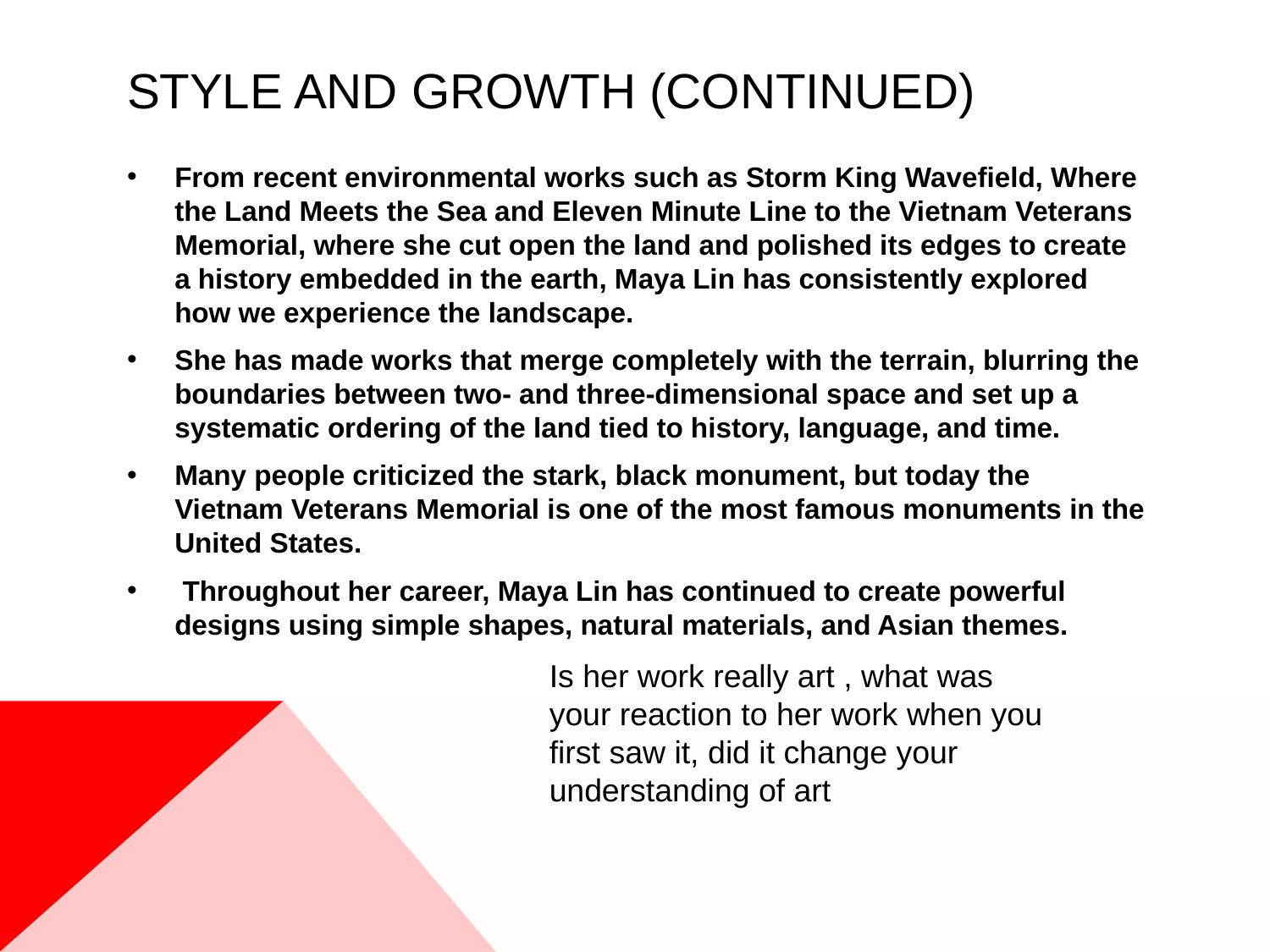

# Style and growth (continued)
From recent environmental works such as Storm King Wavefield, Where the Land Meets the Sea and Eleven Minute Line to the Vietnam Veterans Memorial, where she cut open the land and polished its edges to create a history embedded in the earth, Maya Lin has consistently explored how we experience the landscape.
She has made works that merge completely with the terrain, blurring the boundaries between two- and three-dimensional space and set up a systematic ordering of the land tied to history, language, and time.
Many people criticized the stark, black monument, but today the Vietnam Veterans Memorial is one of the most famous monuments in the United States.
 Throughout her career, Maya Lin has continued to create powerful designs using simple shapes, natural materials, and Asian themes.
Is her work really art , what was your reaction to her work when you first saw it, did it change your understanding of art